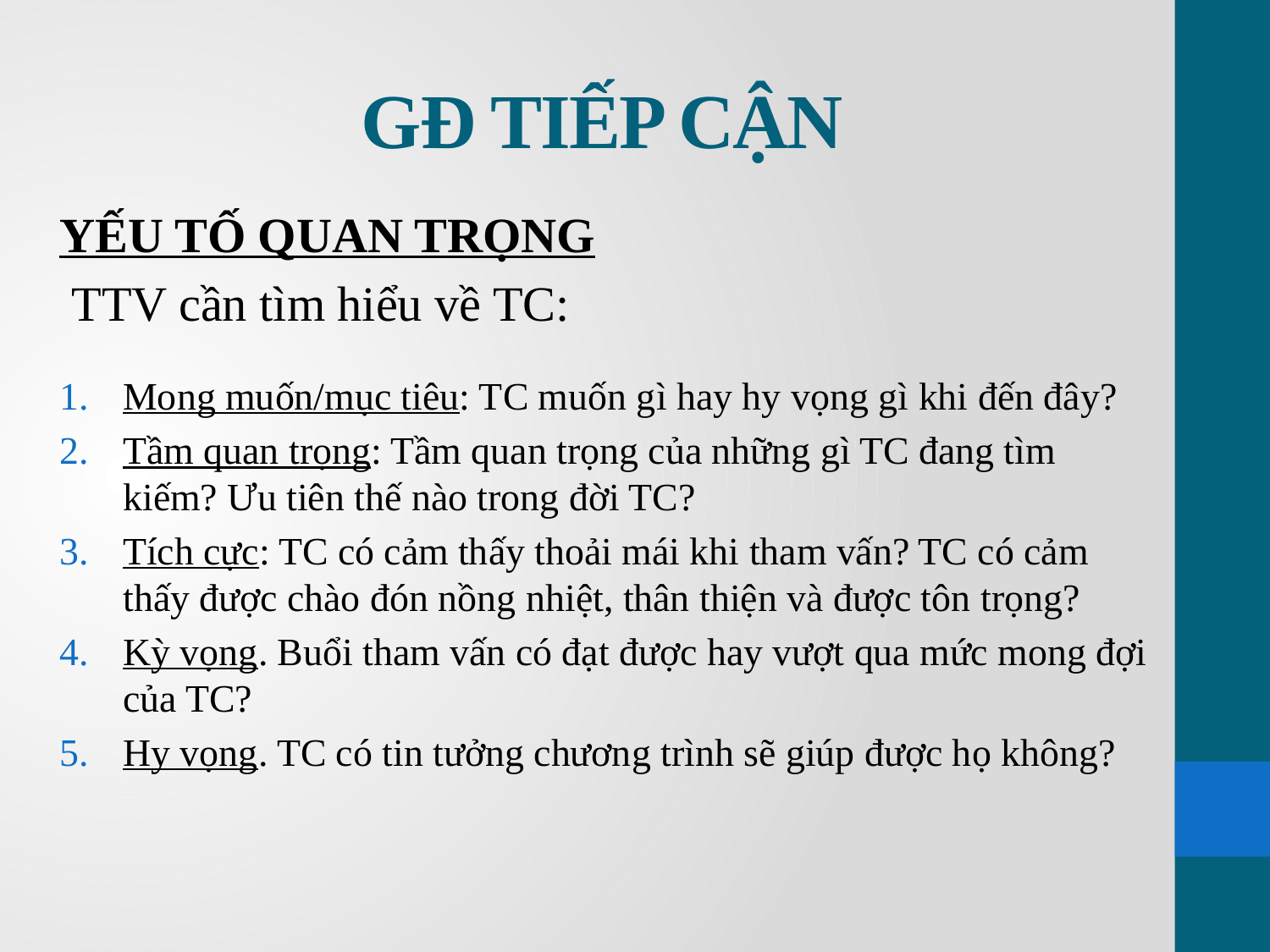

# GĐ TIẾP CẬN
YẾU TỐ QUAN TRỌNG
 TTV cần tìm hiểu về TC:

Mong muốn/mục tiêu: TC muốn gì hay hy vọng gì khi đến đây?
Tầm quan trọng: Tầm quan trọng của những gì TC đang tìm kiếm? Ưu tiên thế nào trong đời TC?
Tích cực: TC có cảm thấy thoải mái khi tham vấn? TC có cảm thấy được chào đón nồng nhiệt, thân thiện và được tôn trọng?
Kỳ vọng. Buổi tham vấn có đạt được hay vượt qua mức mong đợi của TC?
Hy vọng. TC có tin tưởng chương trình sẽ giúp được họ không?